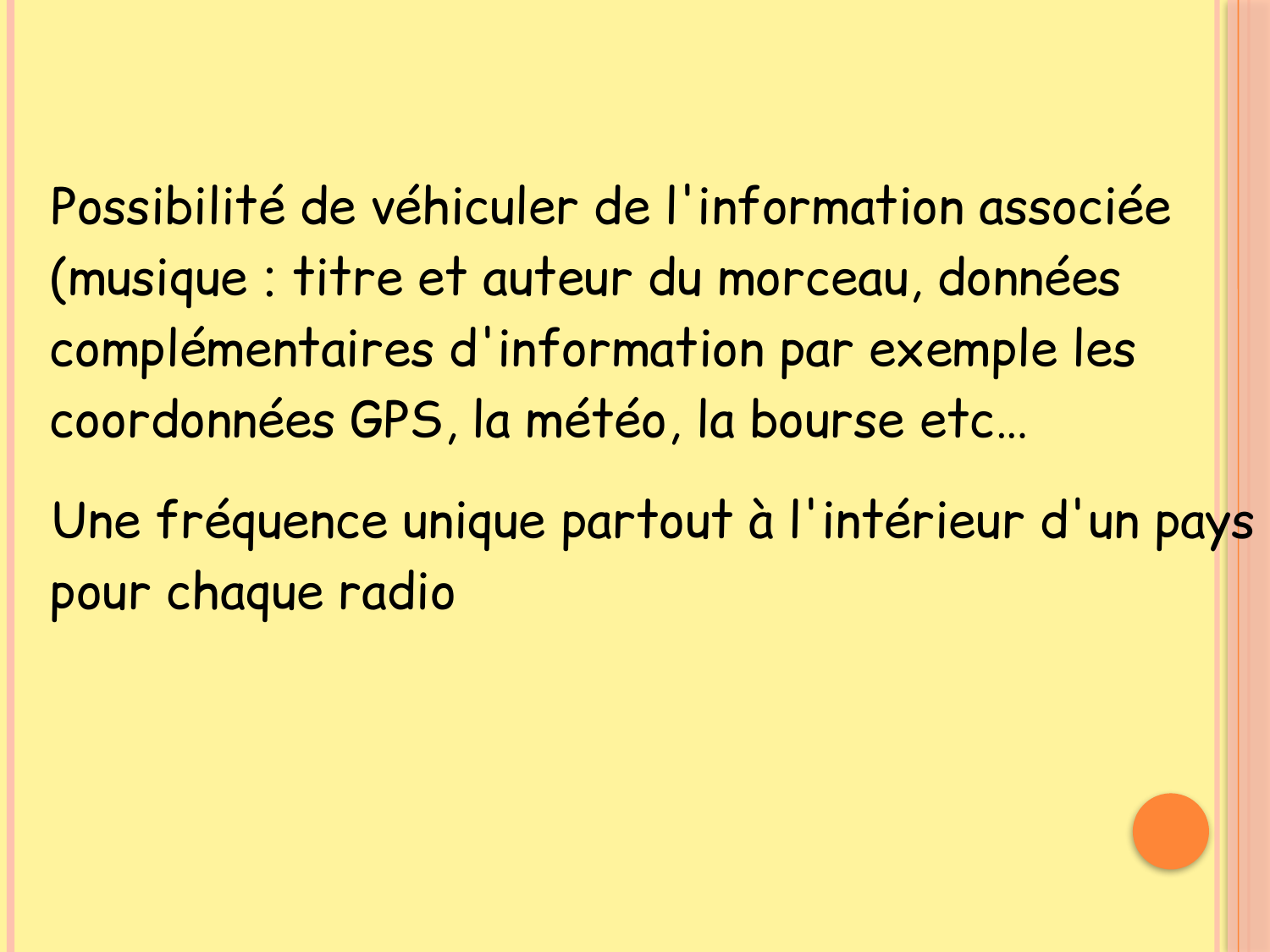

Possibilité de véhiculer de l'information associée (musique : titre et auteur du morceau, données complémentaires d'information par exemple les coordonnées GPS, la météo, la bourse etc…
Une fréquence unique partout à l'intérieur d'un pays pour chaque radio